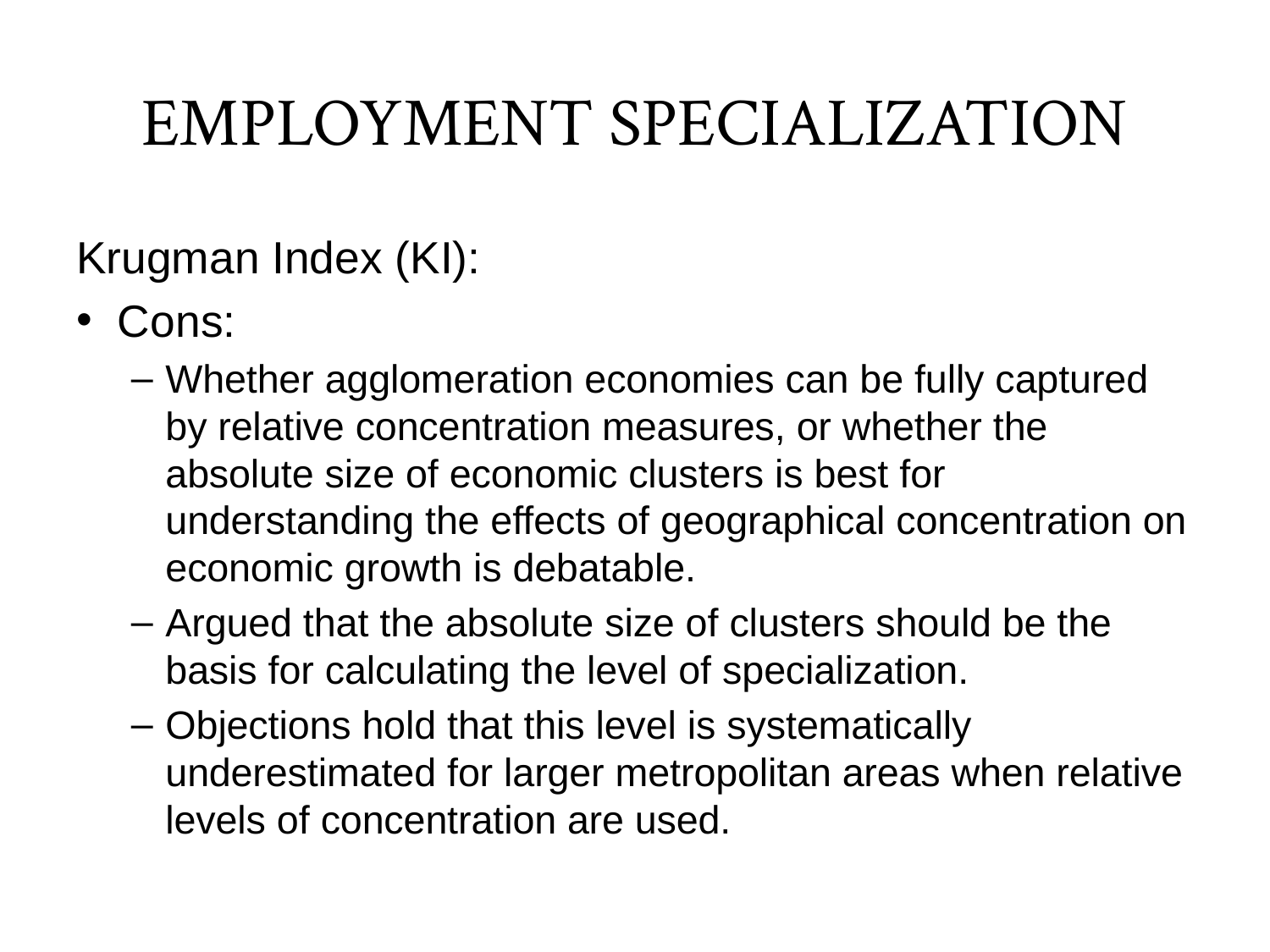

# EMPLOYMENT SPECIALIZATION
Krugman Index (KI):
Cons:
Whether agglomeration economies can be fully captured by relative concentration measures, or whether the absolute size of economic clusters is best for understanding the effects of geographical concentration on economic growth is debatable.
Argued that the absolute size of clusters should be the basis for calculating the level of specialization.
Objections hold that this level is systematically underestimated for larger metropolitan areas when relative levels of concentration are used.